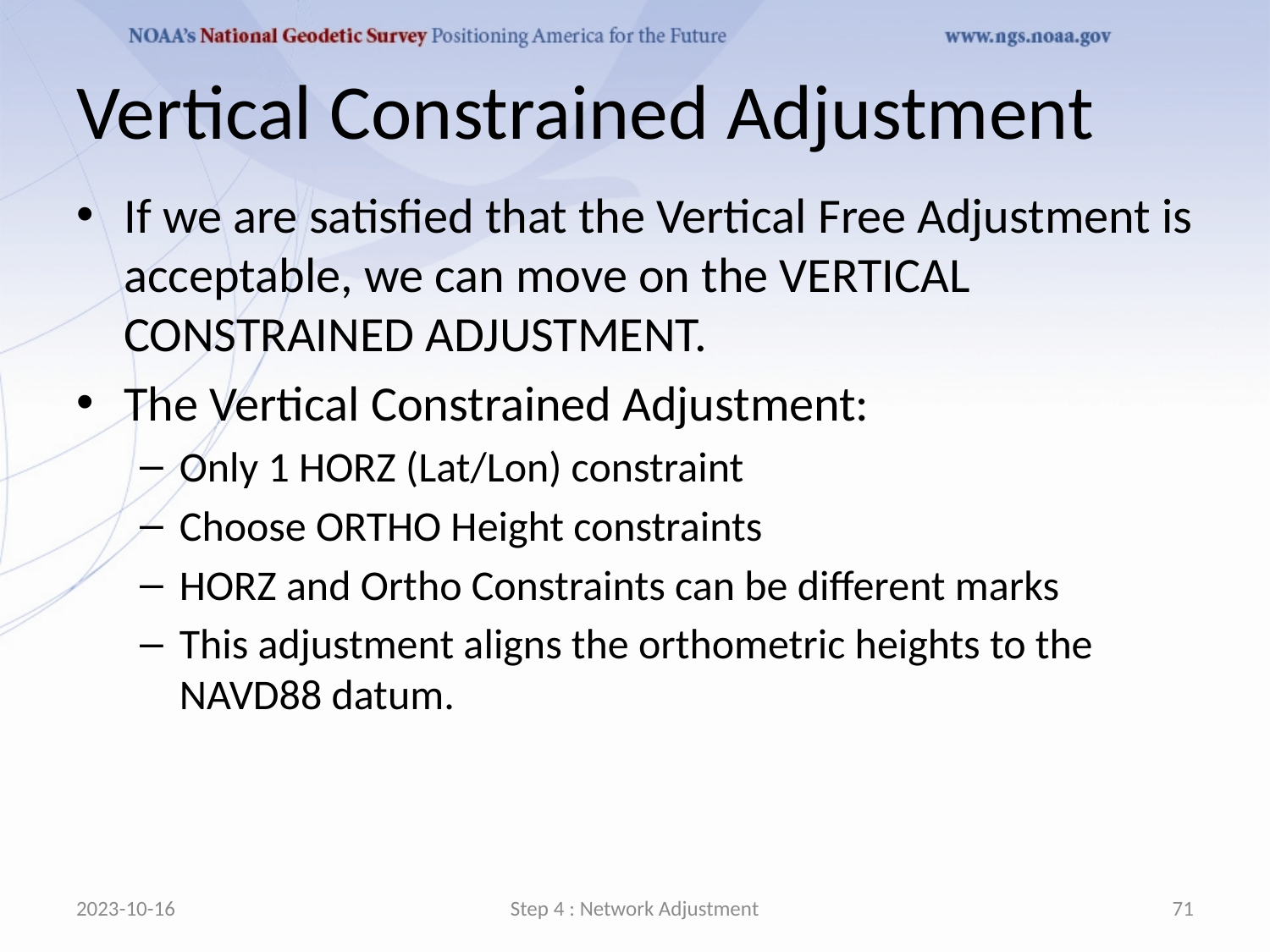

# Vertical Constrained Adjustment
If we are satisfied that the Vertical Free Adjustment is acceptable, we can move on the VERTICAL CONSTRAINED ADJUSTMENT.
The Vertical Constrained Adjustment:
Only 1 HORZ (Lat/Lon) constraint
Choose ORTHO Height constraints
HORZ and Ortho Constraints can be different marks
This adjustment aligns the orthometric heights to the NAVD88 datum.
2023-10-16
Step 4 : Network Adjustment
71